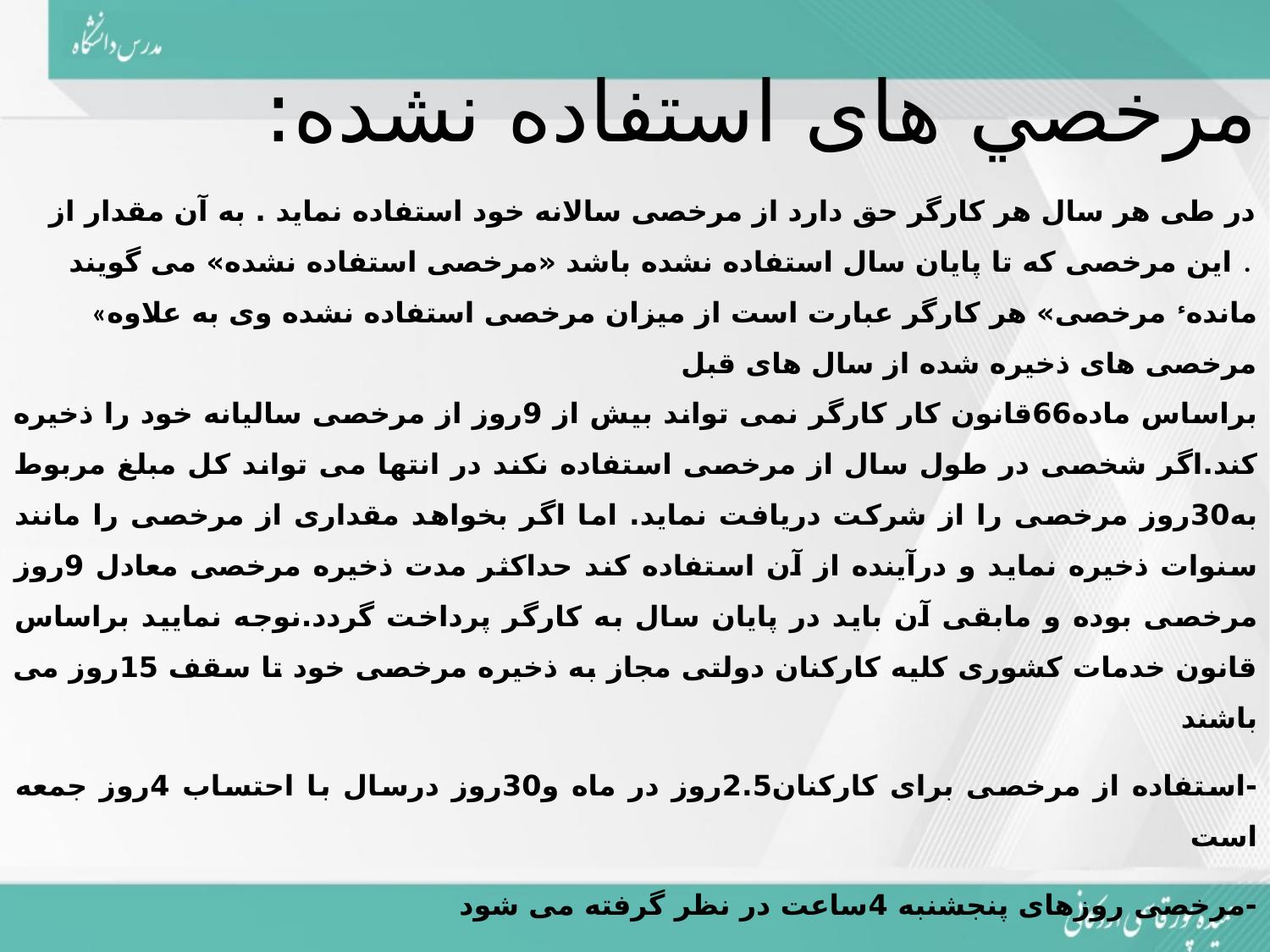

مرخصي های استفاده نشده:
در طی هر سال هر کارگر حق دارد از مرخصی سالانه خود استفاده نماید . به آن مقدار از این مرخصی که تا پایان سال استفاده نشده باشد «مرخصی استفاده نشده» می گویند .
 «ماندهء مرخصی» هر کارگر عبارت است از میزان مرخصی استفاده نشده وی به علاوه مرخصی های ذخیره شده از سال های قبل
براساس ماده66قانون کار کارگر نمی تواند بیش از 9روز از مرخصی سالیانه خود را ذخیره کند.اگر شخصی در طول سال از مرخصی استفاده نکند در انتها می تواند کل مبلغ مربوط به30روز مرخصی را از شرکت دریافت نماید. اما اگر بخواهد مقداری از مرخصی را مانند سنوات ذخیره نماید و درآینده از آن استفاده کند حداکثر مدت ذخیره مرخصی معادل 9روز مرخصی بوده و مابقی آن باید در پایان سال به کارگر پرداخت گردد.نوجه نمایید براساس قانون خدمات کشوری کلیه کارکنان دولتی مجاز به ذخیره مرخصی خود تا سقف 15روز می باشند
-استفاده از مرخصی برای کارکنان2.5روز در ماه و30روز درسال با احتساب 4روز جمعه است
-مرخصی روزهای پنجشنبه 4ساعت در نظر گرفته می شود
-مرخصی های ساعتی هر8ساعت یک روز محاسبه می شود
-ذخیره مرخصی بیش از 9روز امکان پذیر نیست